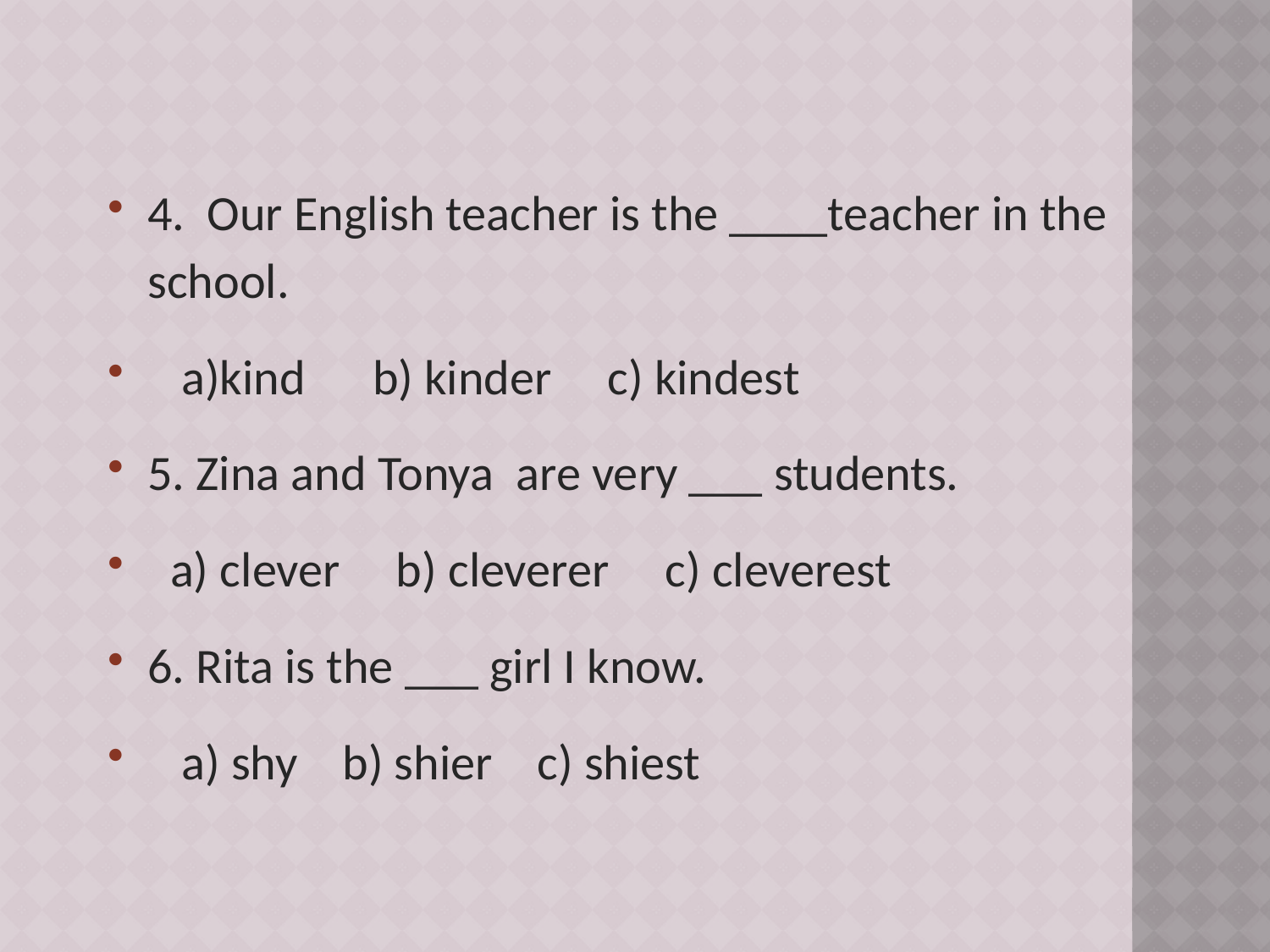

4.  Our English teacher is the ____teacher in the school.
   a)kind      b) kinder     c) kindest
5. Zina and Tonya  are very ___ students.
  a) clever     b) cleverer     c) cleverest
6. Rita is the ___ girl I know.
   a) shy    b) shier    c) shiest